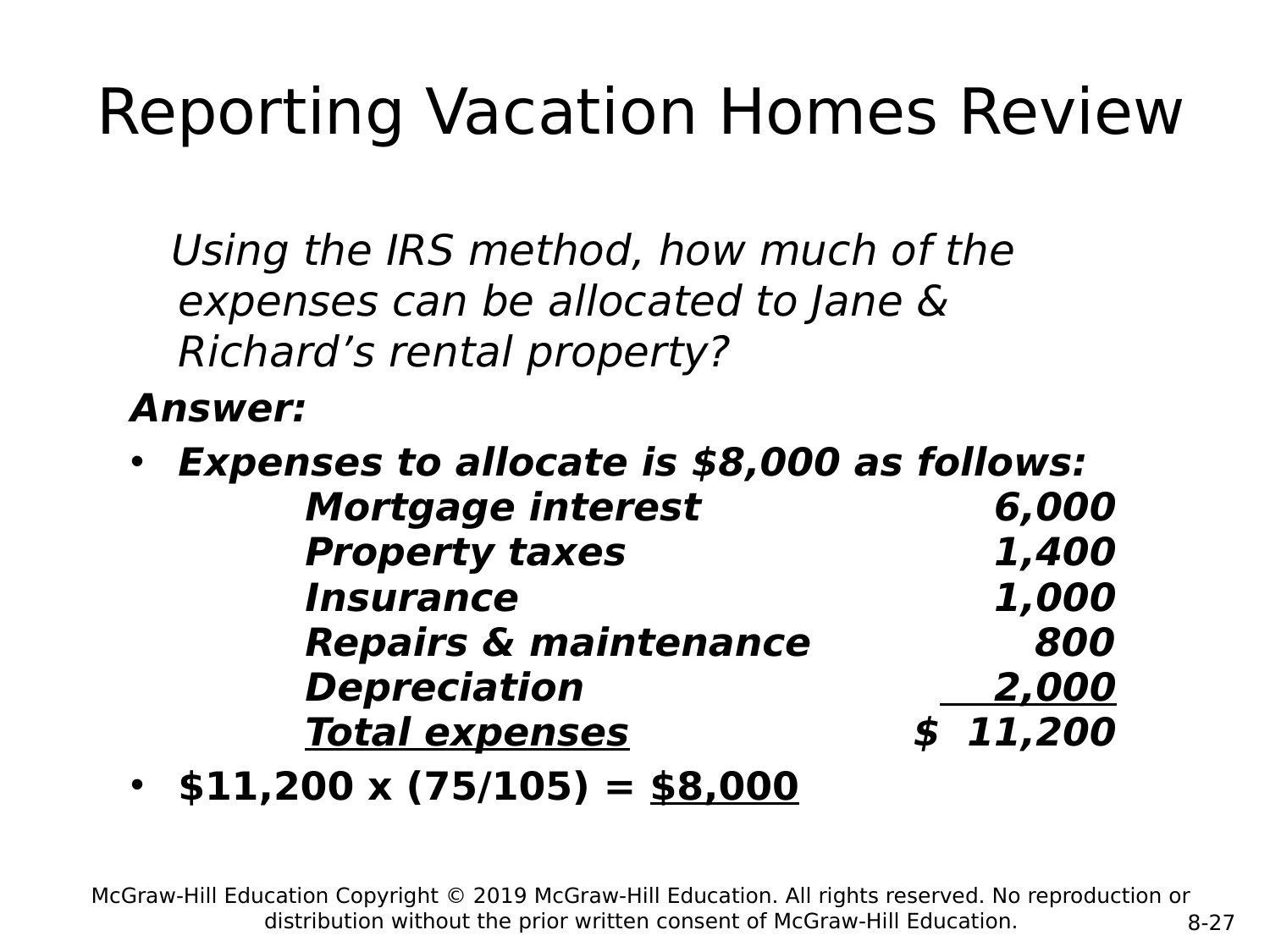

# Reporting Vacation Homes Review
   Using the IRS method, how much of the expenses can be allocated to Jane & Richard’s rental property?
Answer:
Expenses to allocate is $8,000 as follows:
		Mortgage interest	   	    6,000
		Property taxes 	     	    	    1,400
		Insurance 		        	    	    1,000
		Repairs & maintenance	      	       800
		Depreciation			    2,000
		Total expenses                     $  11,200
$11,200 x (75/105) = $8,000
McGraw-Hill Education Copyright © 2019 McGraw-Hill Education. All rights reserved. No reproduction or distribution without the prior written consent of McGraw-Hill Education.
8-27